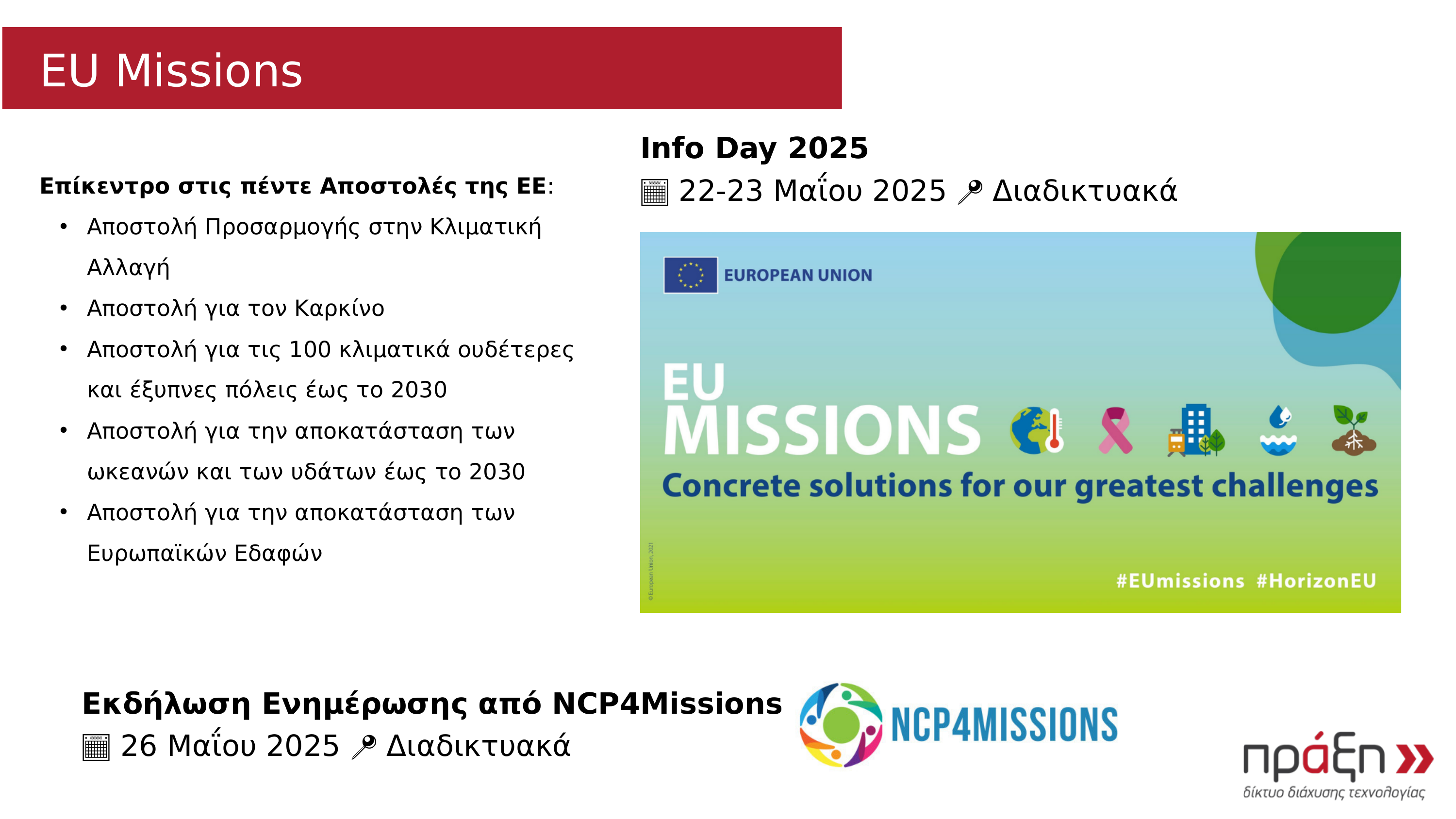

EU Missions
Info Day 2025
📅 22-23 Μαΐου 2025 📍 Διαδικτυακά
Επίκεντρο στις πέντε Αποστολές της ΕΕ:
Αποστολή Προσαρμογής στην Κλιματική Αλλαγή
Αποστολή για τον Καρκίνο
Αποστολή για τις 100 κλιματικά ουδέτερες και έξυπνες πόλεις έως το 2030
Αποστολή για την αποκατάσταση των ωκεανών και των υδάτων έως το 2030
Αποστολή για την αποκατάσταση των Ευρωπαϊκών Εδαφών

Εκδήλωση Ενημέρωσης από NCP4Missions
📅 26 Μαΐου 2025 📍 Διαδικτυακά